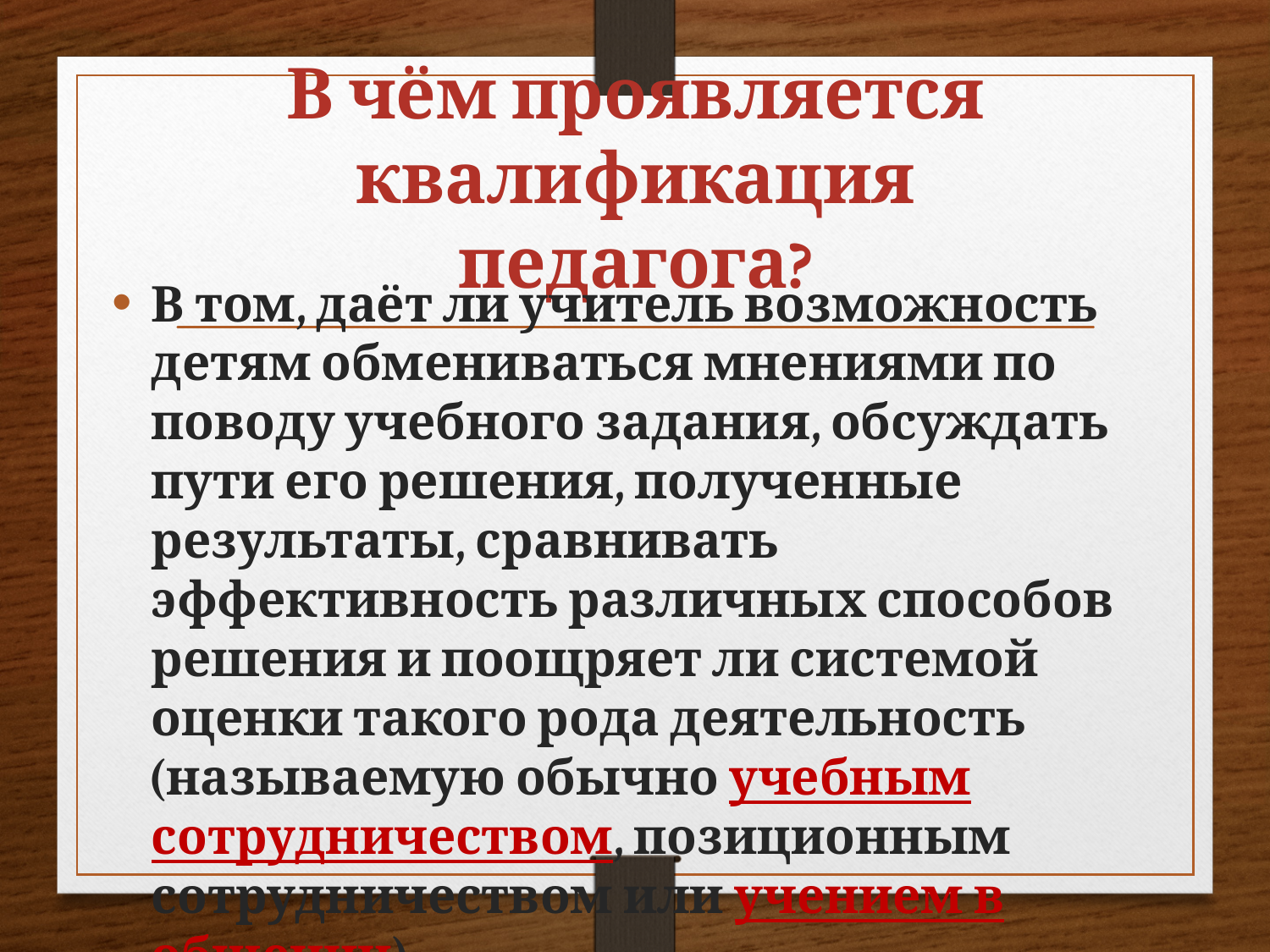

# В чём проявляется квалификация педагога?
В том, даёт ли учитель возможность детям обмениваться мнениями по поводу учебного задания, обсуждать пути его решения, полученные результаты, сравнивать эффективность различных способов решения и поощряет ли системой оценки такого рода деятельность (называемую обычно учебным сотрудничеством, позиционным сотрудничеством или учением в общении)